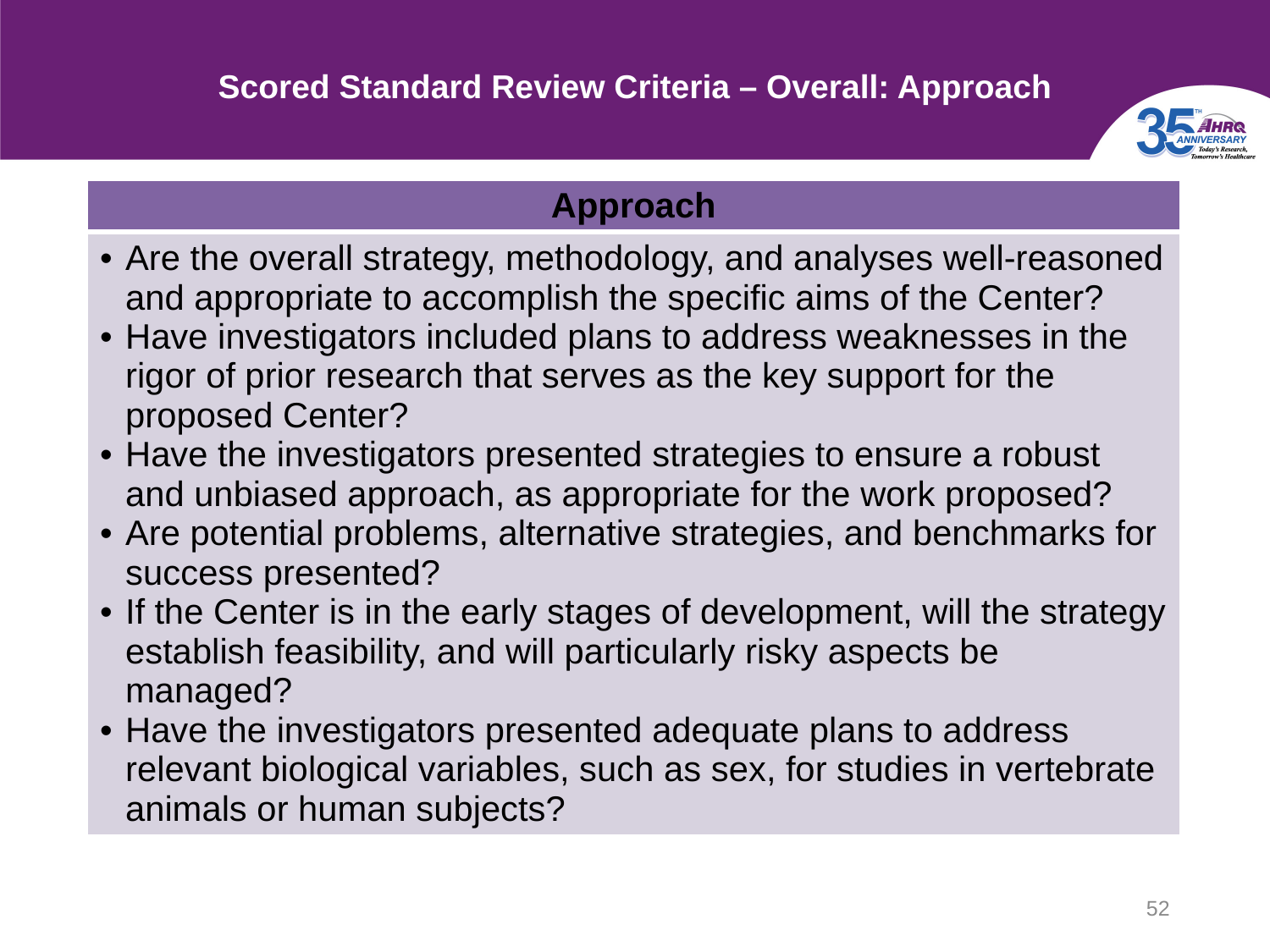

# Scored Standard Review Criteria – Overall: Approach
| Approach |
| --- |
| Are the overall strategy, methodology, and analyses well-reasoned and appropriate to accomplish the specific aims of the Center? Have investigators included plans to address weaknesses in the rigor of prior research that serves as the key support for the proposed Center? Have the investigators presented strategies to ensure a robust and unbiased approach, as appropriate for the work proposed? Are potential problems, alternative strategies, and benchmarks for success presented? If the Center is in the early stages of development, will the strategy establish feasibility, and will particularly risky aspects be managed? Have the investigators presented adequate plans to address relevant biological variables, such as sex, for studies in vertebrate animals or human subjects? |
52